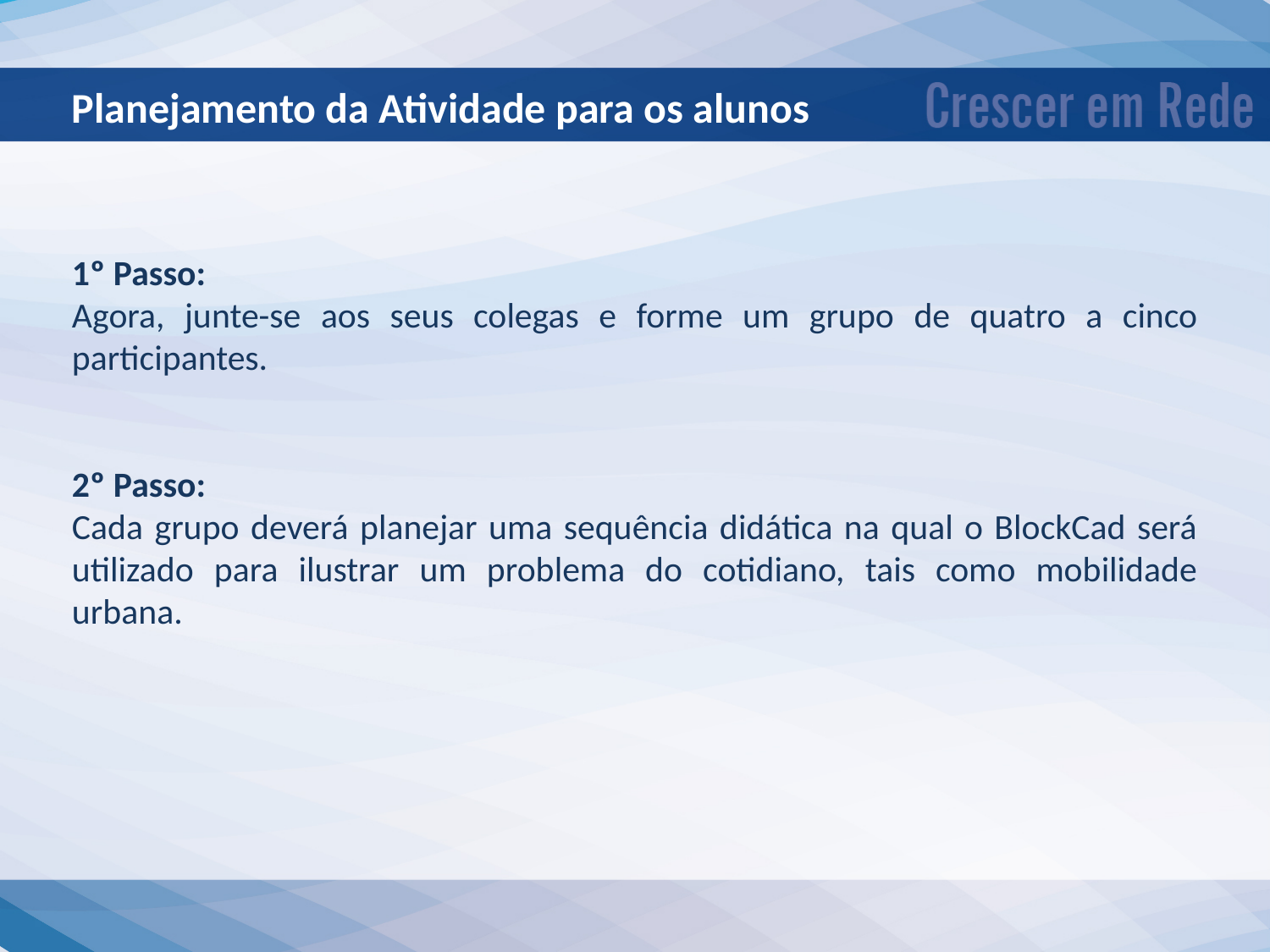

Planejamento da Atividade para os alunos

1º Passo:
Agora, junte-se aos seus colegas e forme um grupo de quatro a cinco participantes.

2º Passo:
Cada grupo deverá planejar uma sequência didática na qual o BlockCad será utilizado para ilustrar um problema do cotidiano, tais como mobilidade urbana.